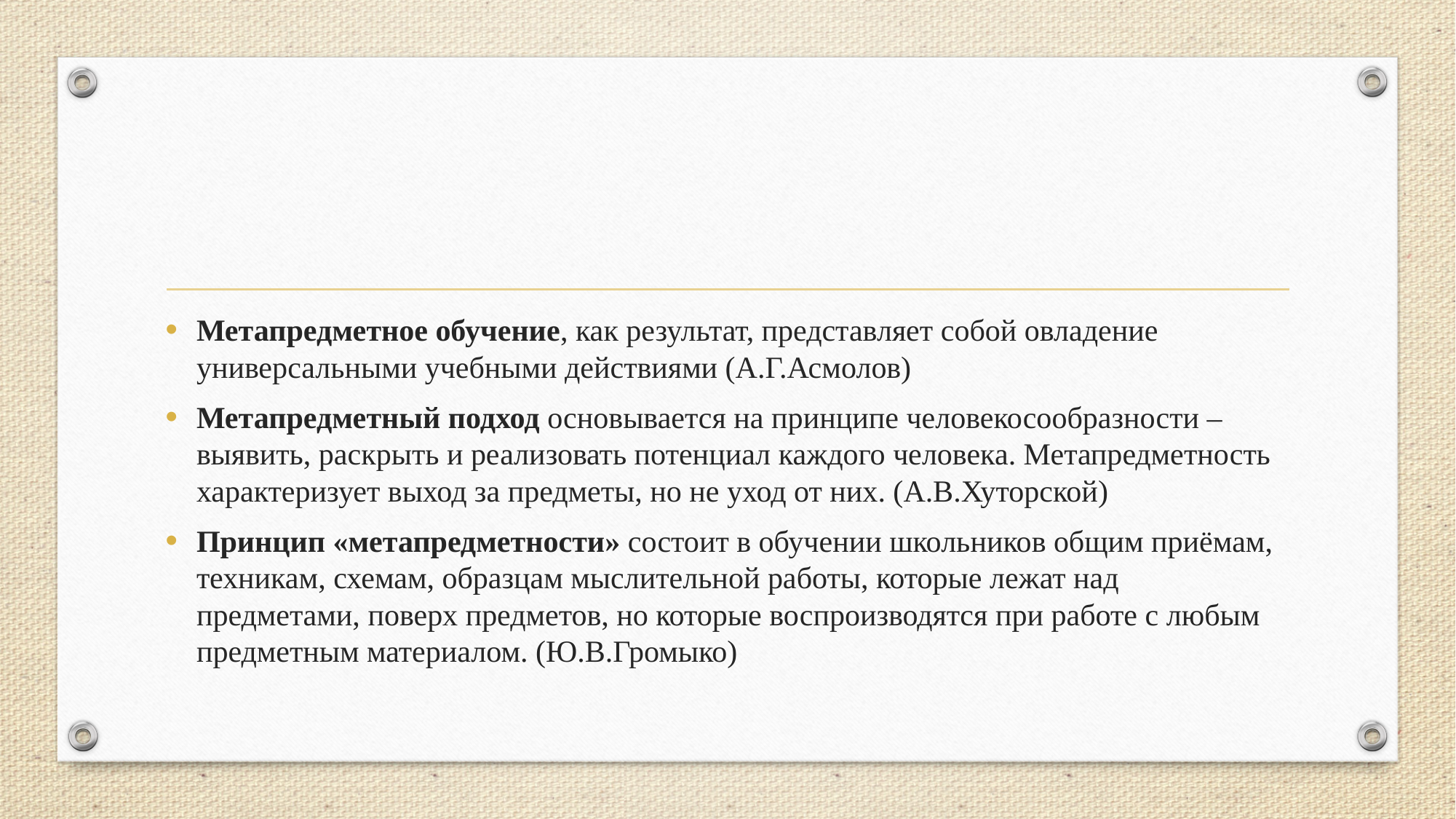

#
Метапредметное обучение, как результат, представляет собой овладение универсальными учебными действиями (А.Г.Асмолов)
Метапредметный подход основывается на принципе человекосообразности – выявить, раскрыть и реализовать потенциал каждого человека. Метапредметность характеризует выход за предметы, но не уход от них. (А.В.Хуторской)
Принцип «метапредметности» состоит в обучении школьников общим приёмам, техникам, схемам, образцам мыслительной работы, которые лежат над предметами, поверх предметов, но которые воспроизводятся при работе с любым предметным материалом. (Ю.В.Громыко)